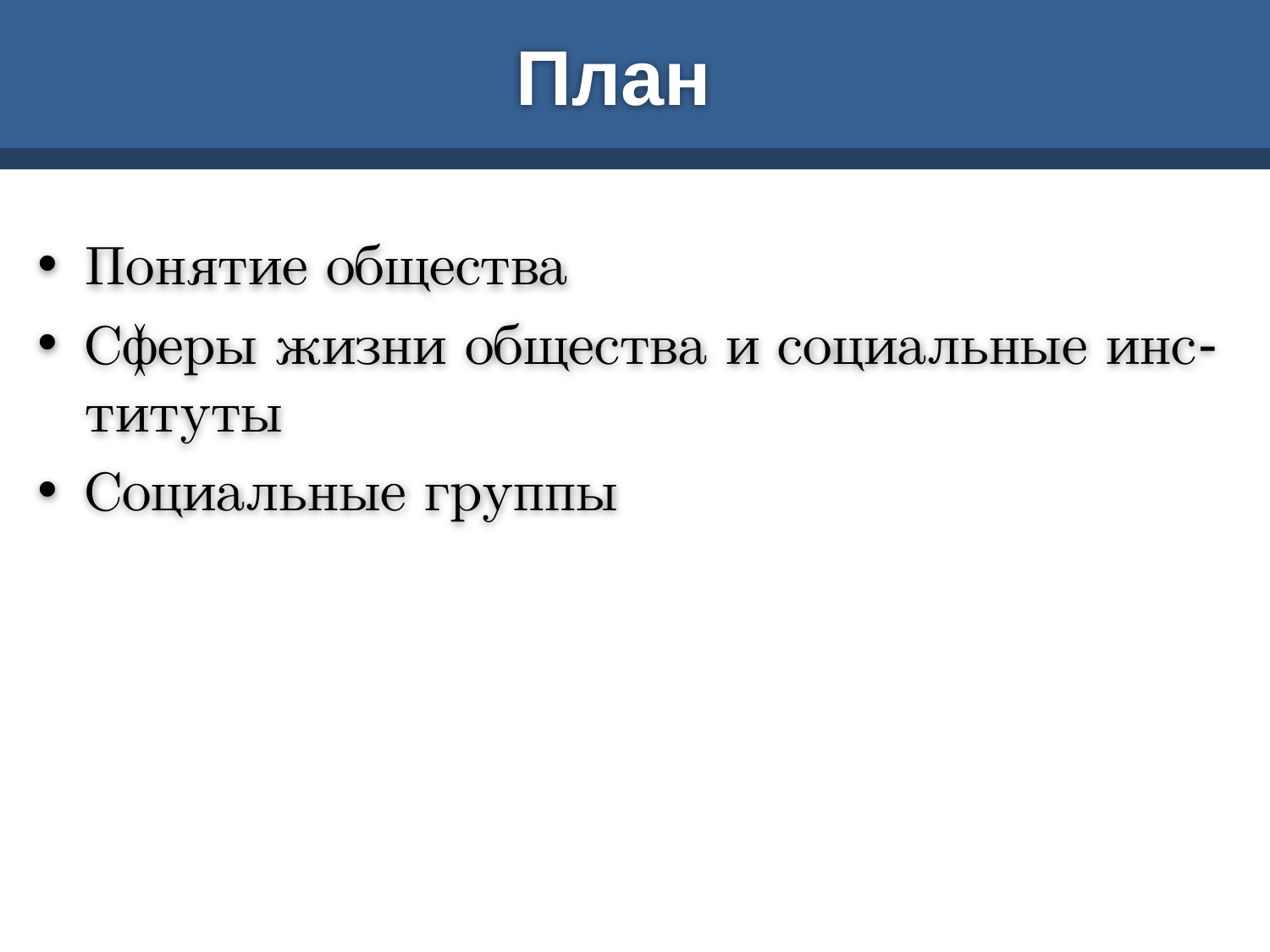

# План
Понятие общества
Сферы жизни общества и социальные инс- титуты
Социальные группы